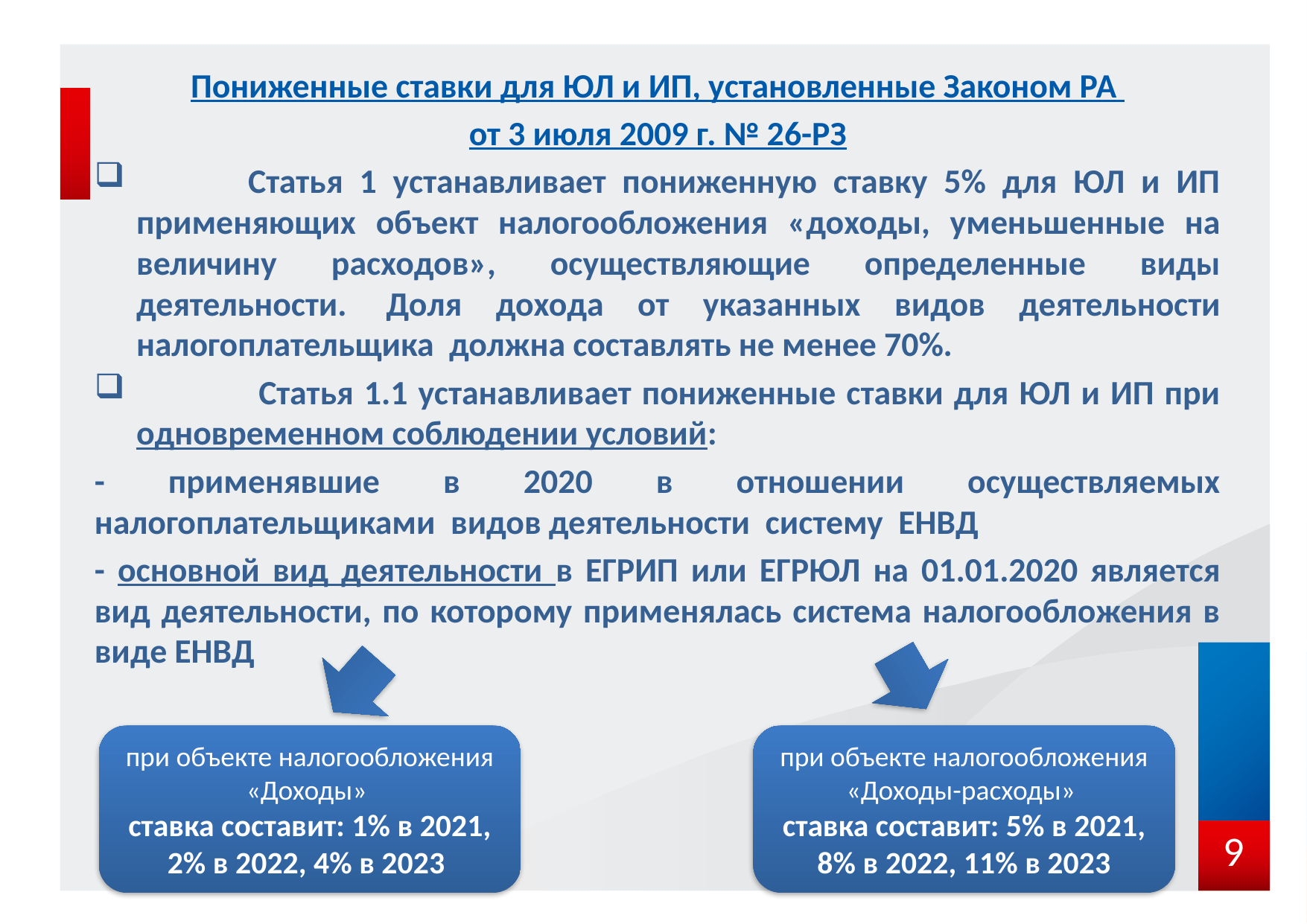

Пониженные ставки для ЮЛ и ИП, установленные Законом РА
от 3 июля 2009 г. № 26-РЗ
	Статья 1 устанавливает пониженную ставку 5% для ЮЛ и ИП применяющих объект налогообложения «доходы, уменьшенные на величину расходов», осуществляющие определенные виды деятельности. 	Доля дохода от указанных видов деятельности налогоплательщика  должна составлять не менее 70%.
	 Статья 1.1 устанавливает пониженные ставки для ЮЛ и ИП при одновременном соблюдении условий:
- применявшие в 2020 в отношении осуществляемых налогоплательщиками  видов деятельности  систему  ЕНВД
- основной вид деятельности в ЕГРИП или ЕГРЮЛ на 01.01.2020 является вид деятельности, по которому применялась система налогообложения в виде ЕНВД

при объекте налогообложения «Доходы»
ставка составит: 1% в 2021, 2% в 2022, 4% в 2023
при объекте налогообложения «Доходы-расходы»
ставка составит: 5% в 2021, 8% в 2022, 11% в 2023
9